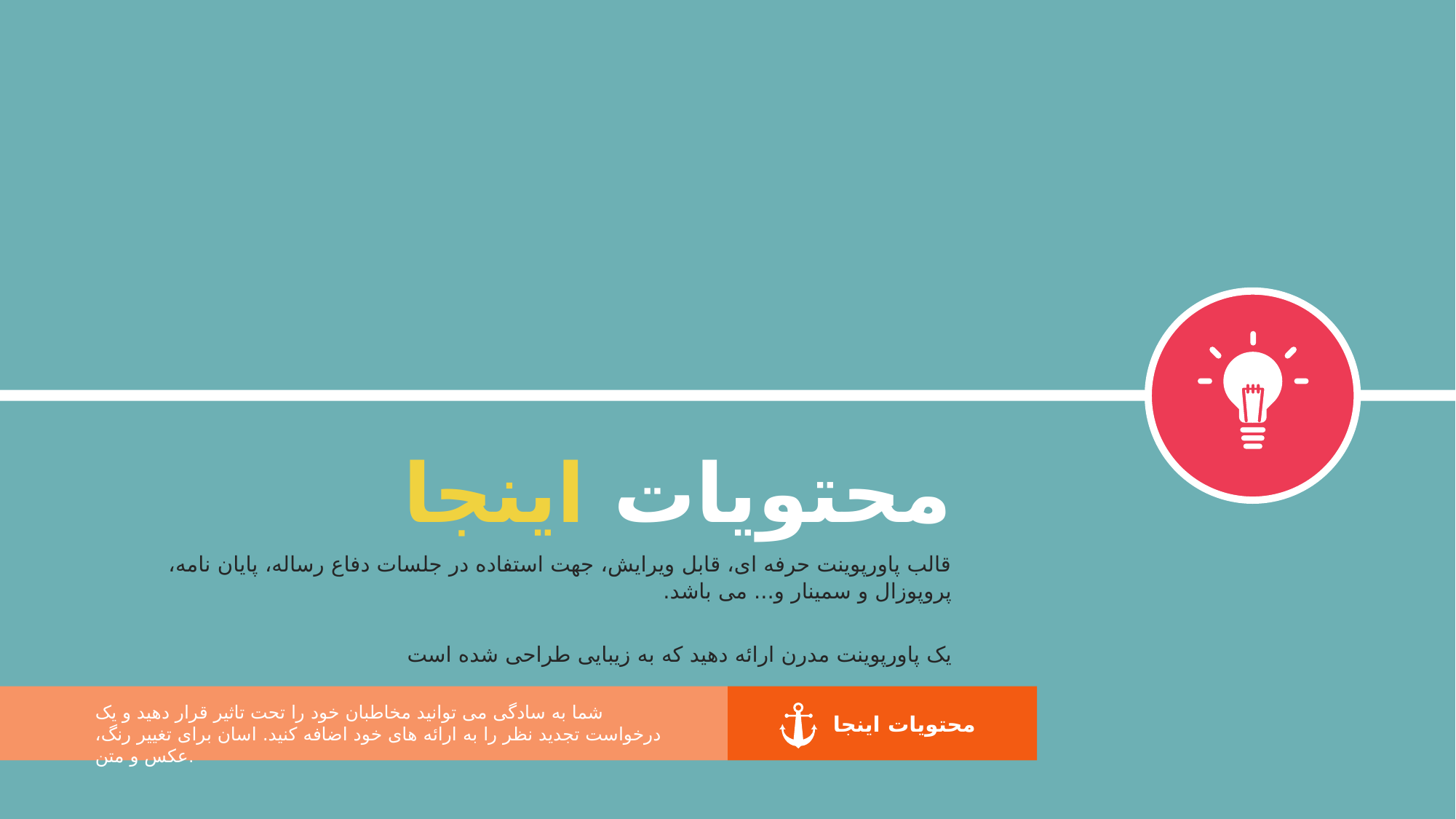

محتویات اینجا
قالب پاورپوینت حرفه ای، قابل ویرایش، جهت استفاده در جلسات دفاع رساله، پایان نامه، پروپوزال و سمینار و... می باشد.

یک پاورپوینت مدرن ارائه دهید که به زیبایی طراحی شده است

شما به سادگی می توانید مخاطبان خود را تحت تاثیر قرار دهید و یک درخواست تجدید نظر را به ارائه های خود اضافه کنید. اسان برای تغییر رنگ، عکس و متن.

محتویات اینجا